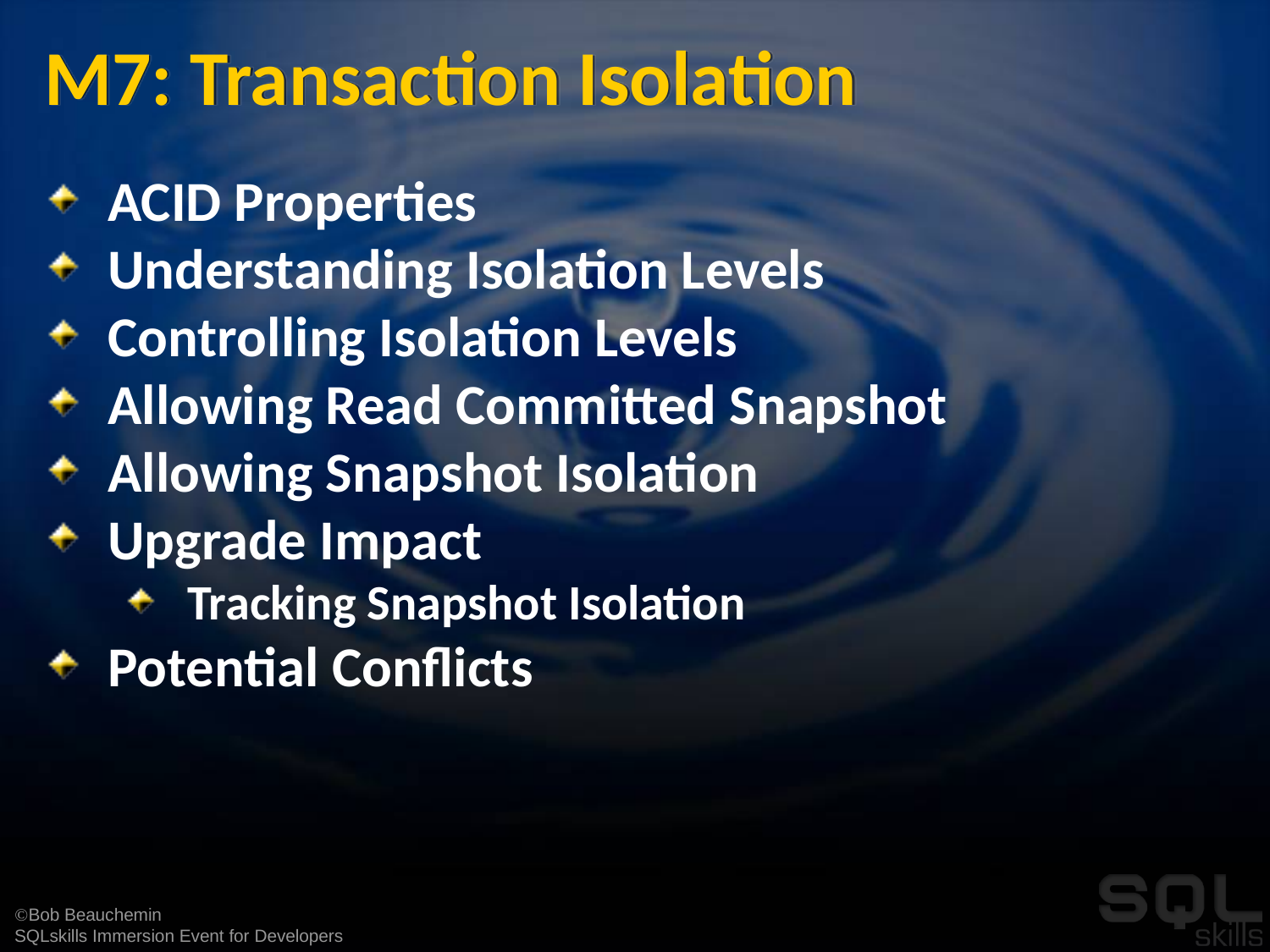

# M7: Transaction Isolation
ACID Properties
Understanding Isolation Levels
Controlling Isolation Levels
Allowing Read Committed Snapshot
Allowing Snapshot Isolation
Upgrade Impact
Tracking Snapshot Isolation
Potential Conflicts